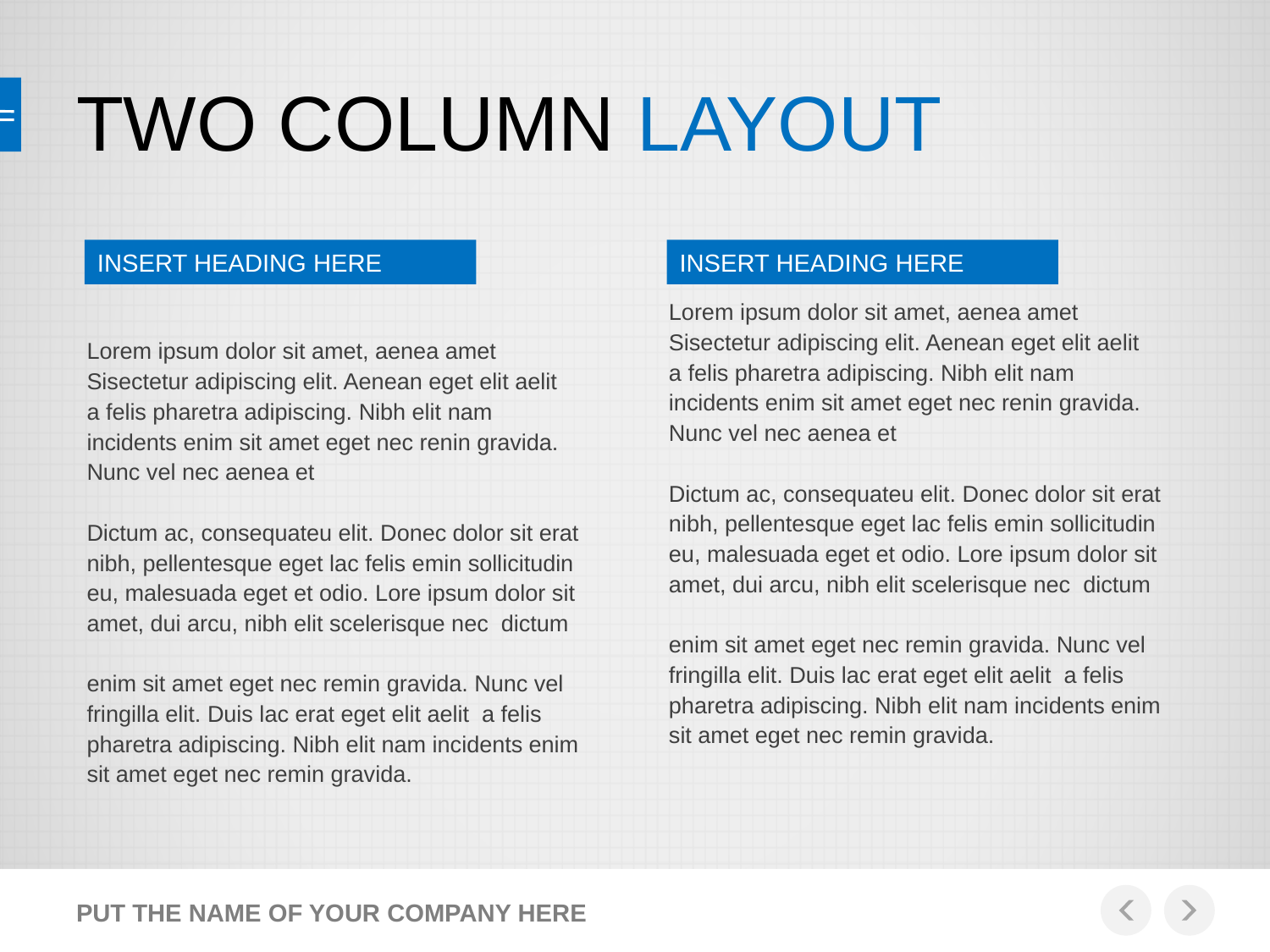

TWO COLUMN LAYOUT
INSERT HEADING HERE
INSERT HEADING HERE
Lorem ipsum dolor sit amet, aenea amet
Sisectetur adipiscing elit. Aenean eget elit aelit
a felis pharetra adipiscing. Nibh elit nam
incidents enim sit amet eget nec renin gravida.
Nunc vel nec aenea et

Dictum ac, consequateu elit. Donec dolor sit erat
nibh, pellentesque eget lac felis emin sollicitudin
eu, malesuada eget et odio. Lore ipsum dolor sit
amet, dui arcu, nibh elit scelerisque nec  dictum

enim sit amet eget nec remin gravida. Nunc vel
fringilla elit. Duis lac erat eget elit aelit  a felis
pharetra adipiscing. Nibh elit nam incidents enim
sit amet eget nec remin gravida.
Lorem ipsum dolor sit amet, aenea amet
Sisectetur adipiscing elit. Aenean eget elit aelit
a felis pharetra adipiscing. Nibh elit nam
incidents enim sit amet eget nec renin gravida.
Nunc vel nec aenea et

Dictum ac, consequateu elit. Donec dolor sit erat
nibh, pellentesque eget lac felis emin sollicitudin
eu, malesuada eget et odio. Lore ipsum dolor sit
amet, dui arcu, nibh elit scelerisque nec  dictum

enim sit amet eget nec remin gravida. Nunc vel
fringilla elit. Duis lac erat eget elit aelit  a felis
pharetra adipiscing. Nibh elit nam incidents enim
sit amet eget nec remin gravida.

PUT THE NAME OF YOUR COMPANY HERE